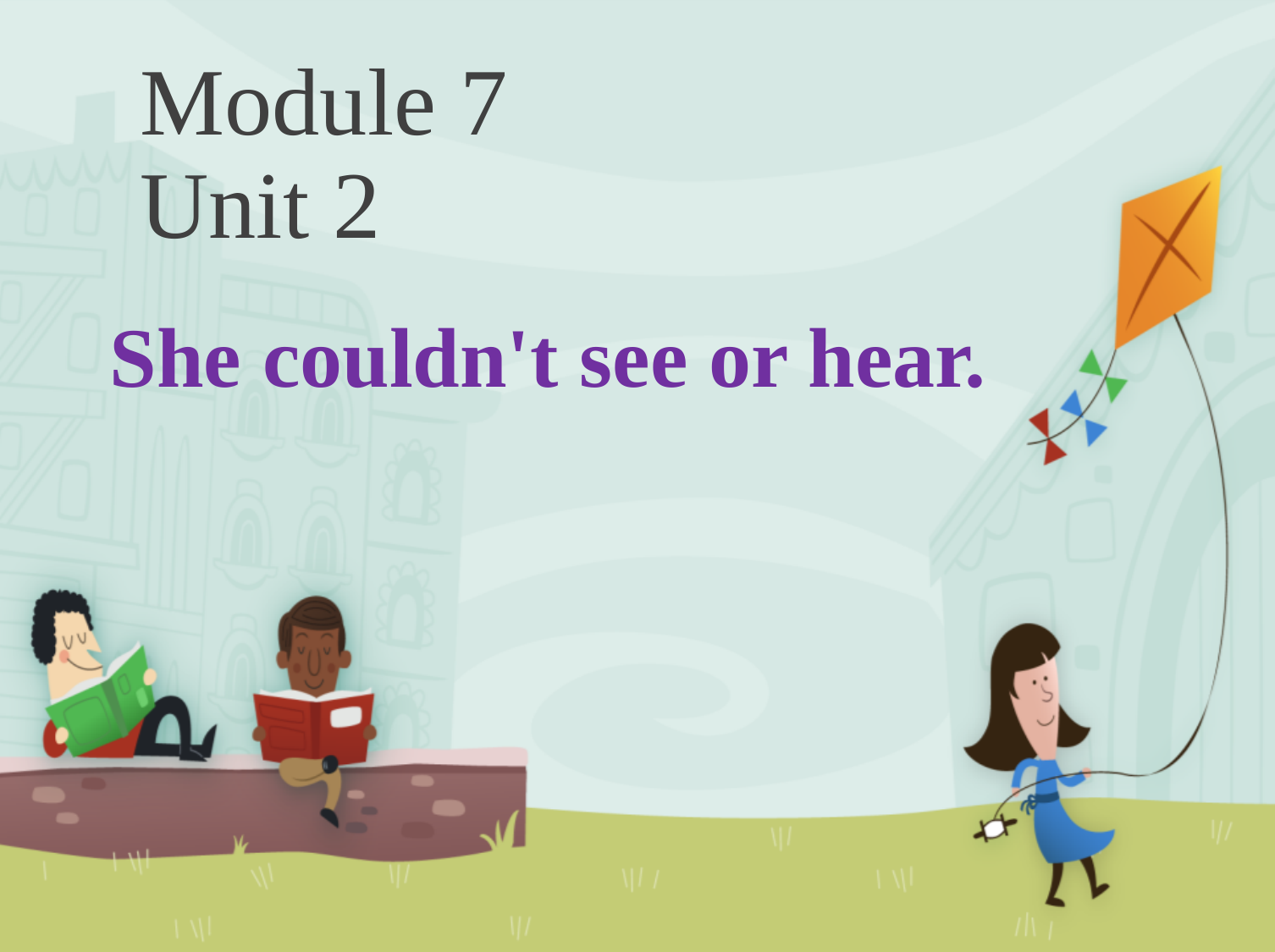

# Module 7 Unit 2
She couldn't see or hear.